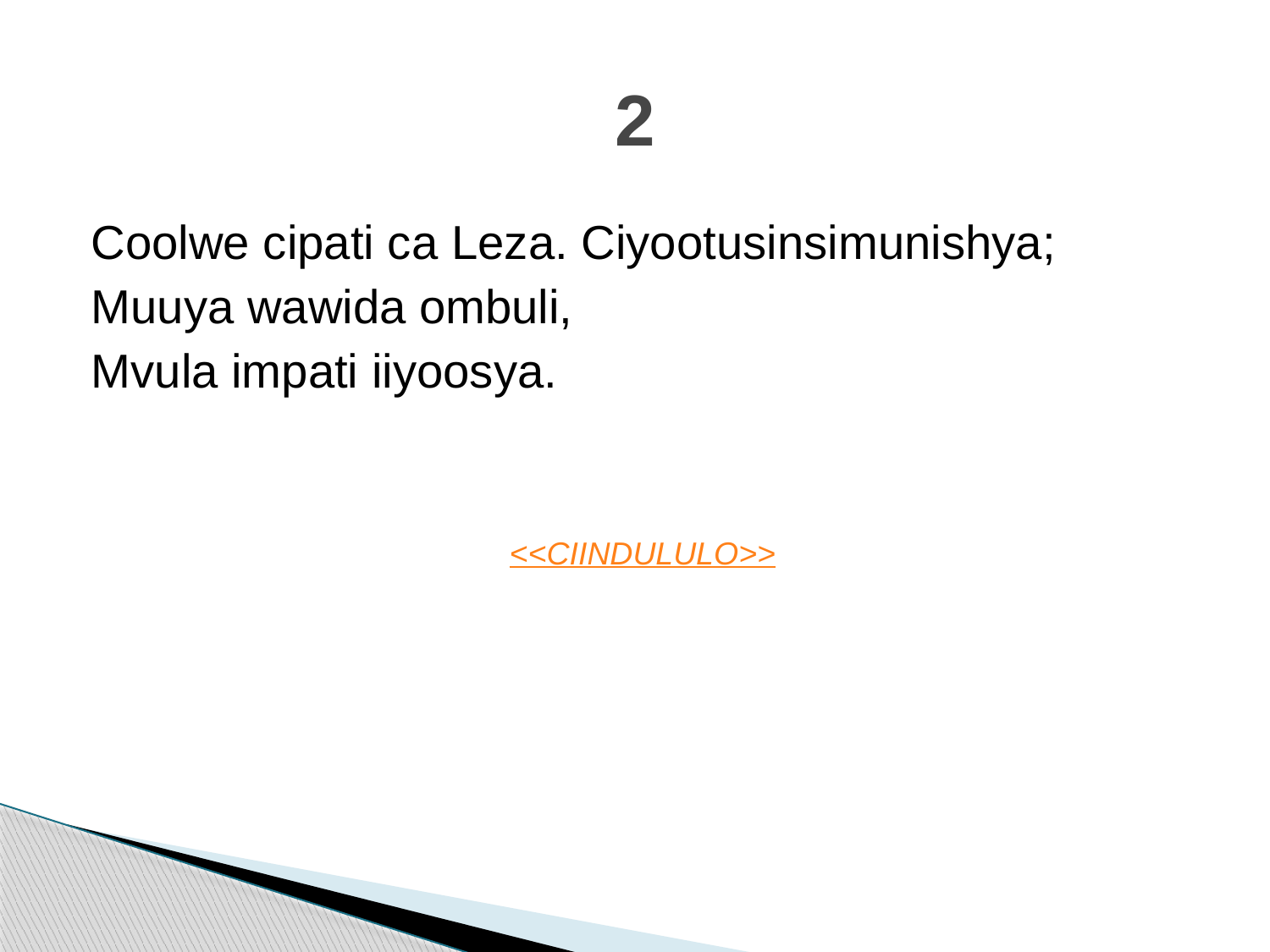

# 2
Coolwe cipati ca Leza. Ciyootusinsimunishya;
Muuya wawida ombuli,
Mvula impati iiyoosya.

<<CIINDULULO>>